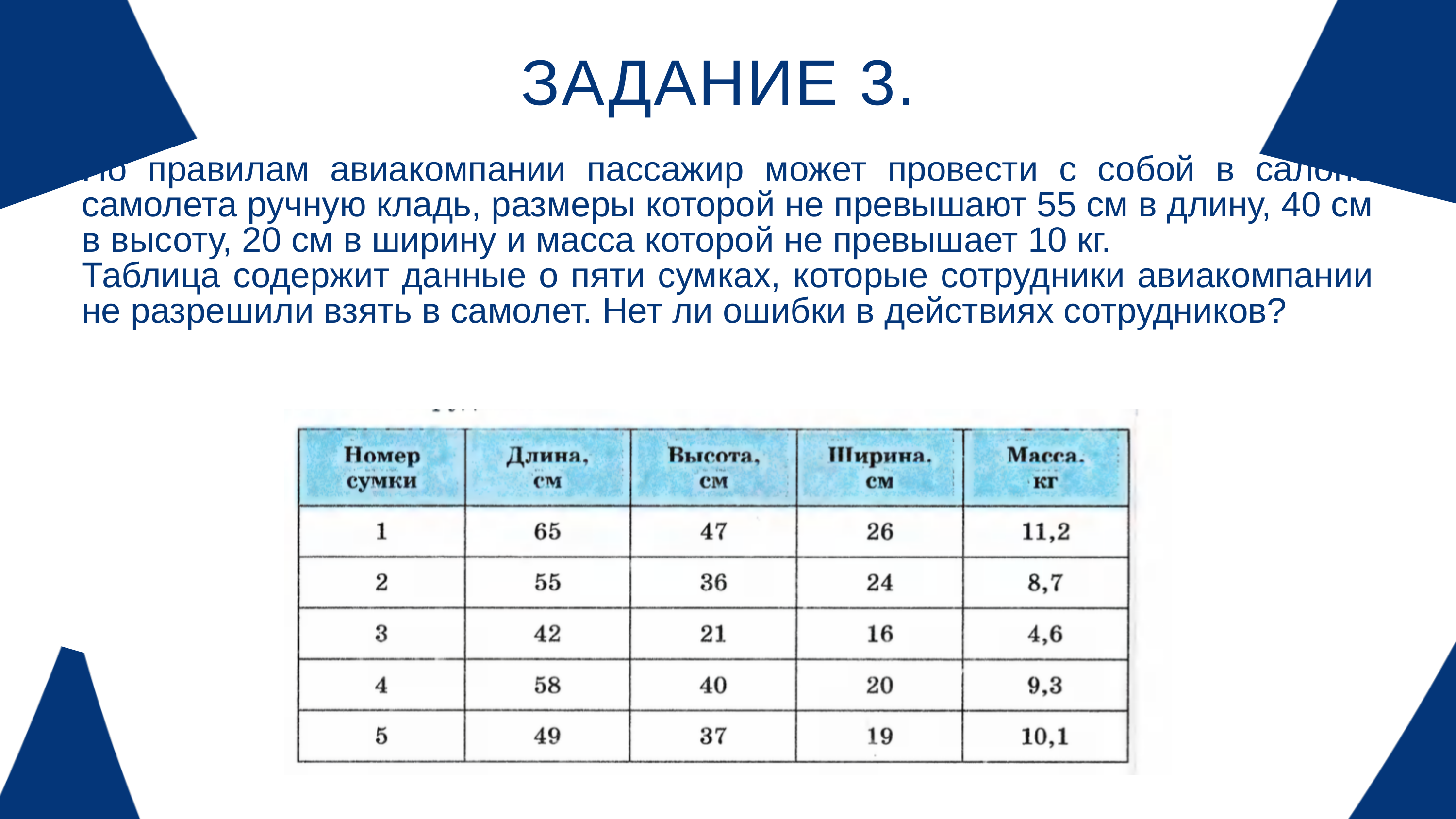

ЗАДАНИЕ 3.
По правилам авиакомпании пассажир может провести с собой в салоне самолета ручную кладь, размеры которой не превышают 55 см в длину, 40 см в высоту, 20 см в ширину и масса которой не превышает 10 кг.
Таблица содержит данные о пяти сумках, которые сотрудники авиакомпании не разрешили взять в самолет. Нет ли ошибки в действиях сотрудников?